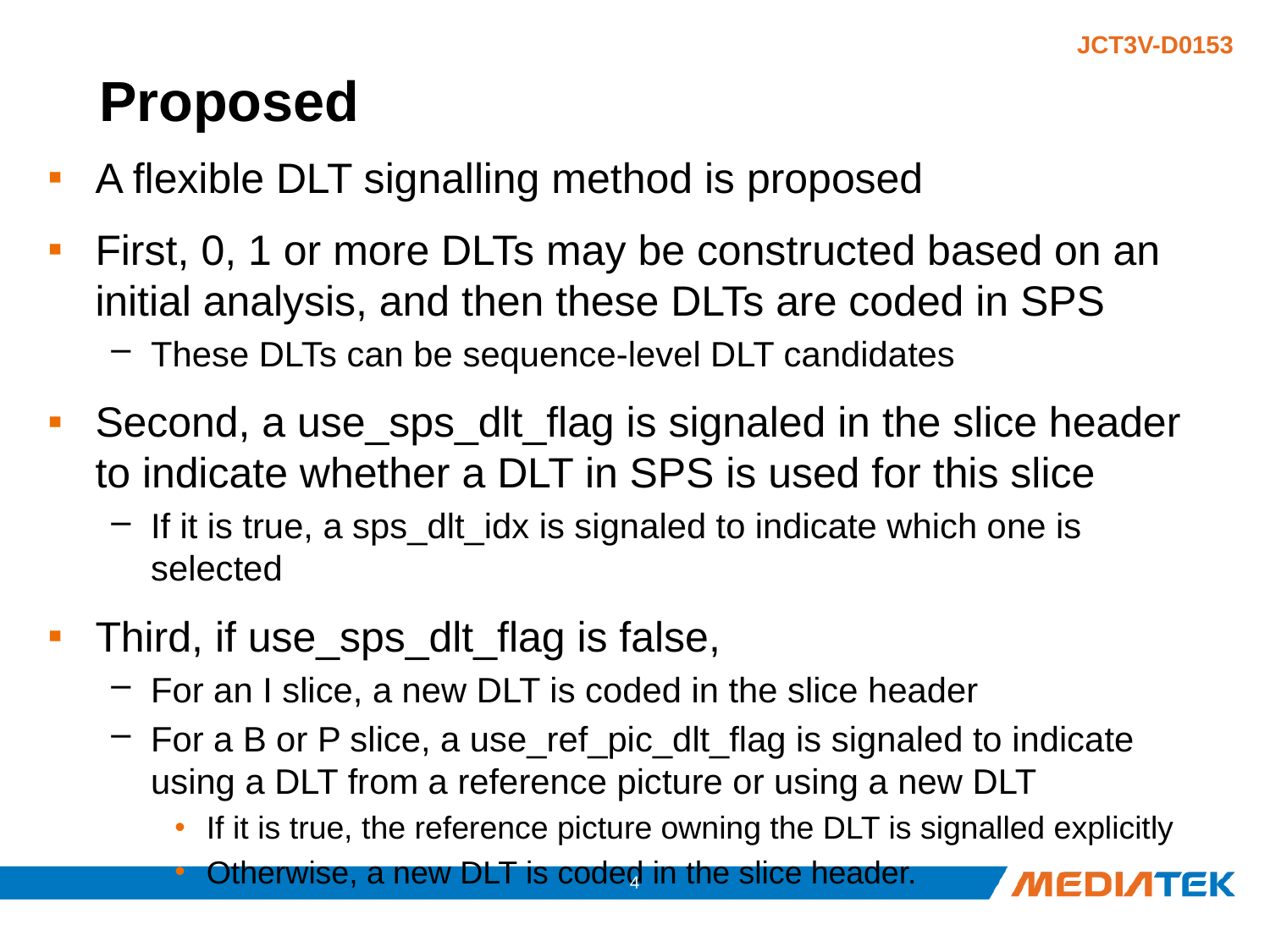

# Proposed
A flexible DLT signalling method is proposed
First, 0, 1 or more DLTs may be constructed based on an initial analysis, and then these DLTs are coded in SPS
These DLTs can be sequence-level DLT candidates
Second, a use_sps_dlt_flag is signaled in the slice header to indicate whether a DLT in SPS is used for this slice
If it is true, a sps_dlt_idx is signaled to indicate which one is selected
Third, if use_sps_dlt_flag is false,
For an I slice, a new DLT is coded in the slice header
For a B or P slice, a use_ref_pic_dlt_flag is signaled to indicate using a DLT from a reference picture or using a new DLT
If it is true, the reference picture owning the DLT is signalled explicitly
Otherwise, a new DLT is coded in the slice header.

4